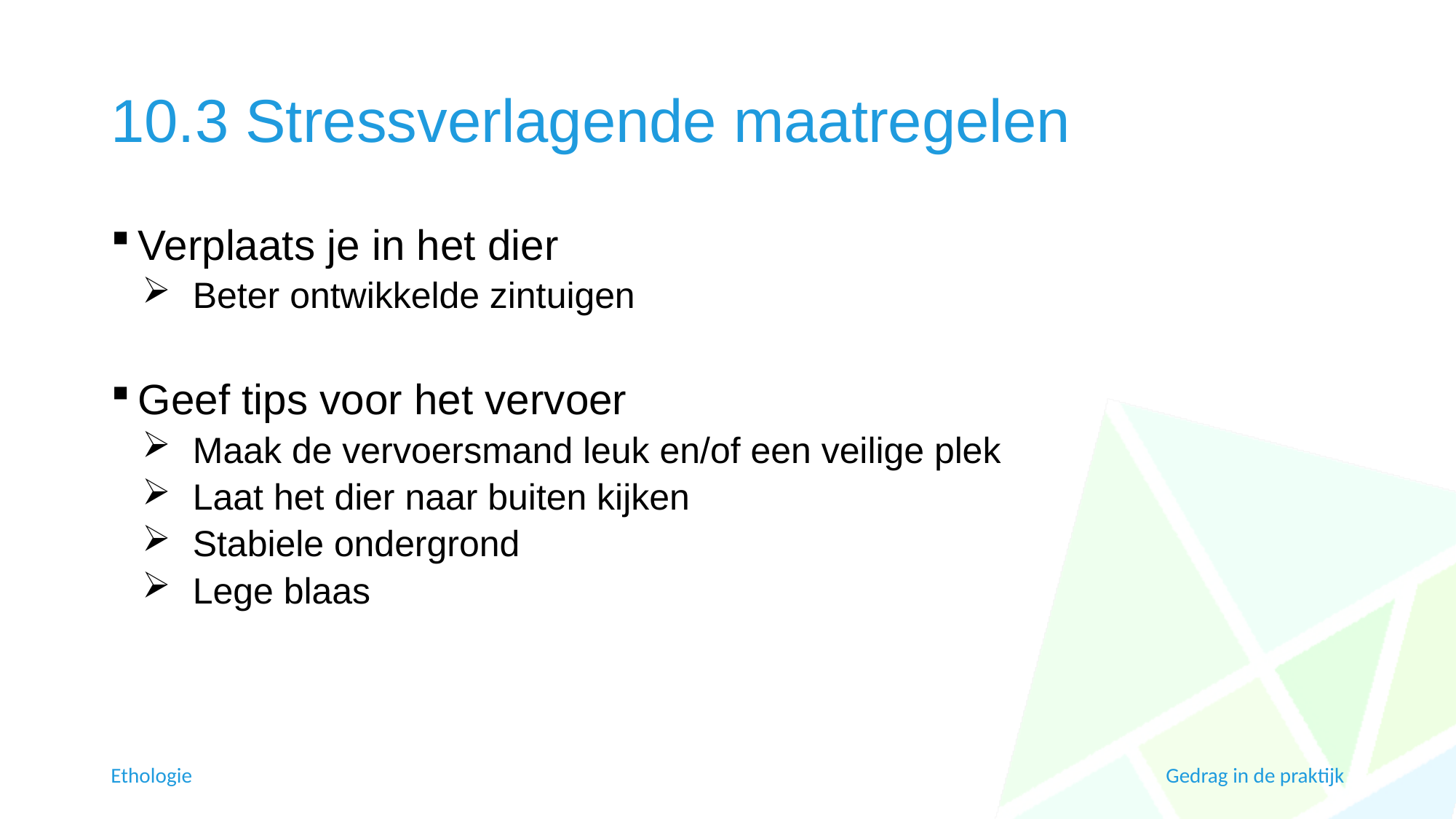

# 10.3 Stressverlagende maatregelen
Verplaats je in het dier
Beter ontwikkelde zintuigen

Geef tips voor het vervoer
Maak de vervoersmand leuk en/of een veilige plek
Laat het dier naar buiten kijken
Stabiele ondergrond
Lege blaas
Ethologie
Gedrag in de praktijk